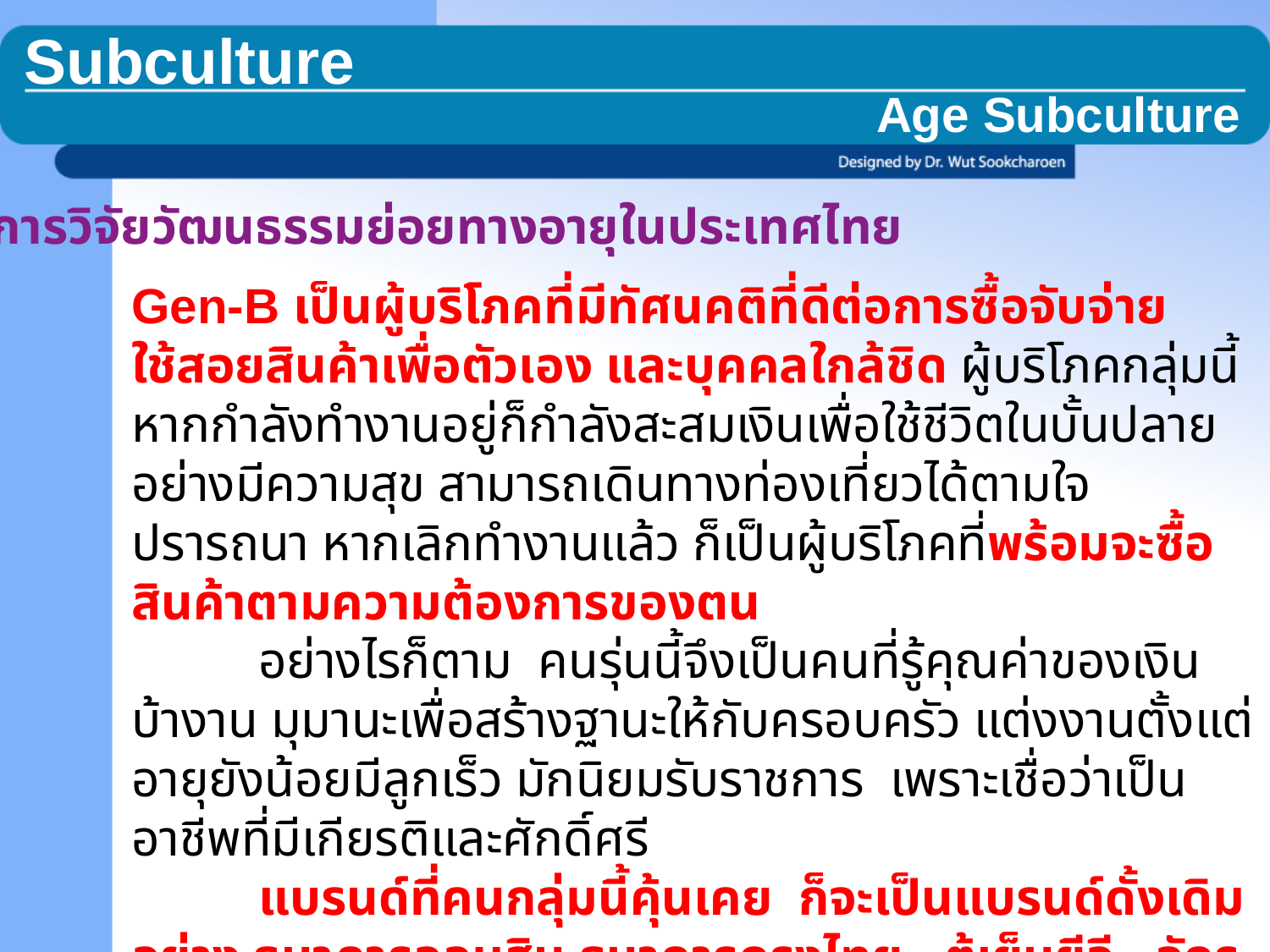

Subculture
Age Subculture
การวิจัยวัฒนธรรมย่อยทางอายุในประเทศไทย
Gen-B เป็นผู้บริโภคที่มีทัศนคติที่ดีต่อการซื้อจับจ่ายใช้สอยสินค้าเพื่อตัวเอง และบุคคลใกล้ชิด ผู้บริโภคกลุ่มนี้หากกำลังทำงานอยู่ก็กำลังสะสมเงินเพื่อใช้ชีวิตในบั้นปลายอย่างมีความสุข สามารถเดินทางท่องเที่ยวได้ตามใจปรารถนา หากเลิกทำงานแล้ว ก็เป็นผู้บริโภคที่พร้อมจะซื้อสินค้าตามความต้องการของตน
	อย่างไรก็ตาม  คนรุ่นนี้จึงเป็นคนที่รู้คุณค่าของเงิน บ้างาน มุมานะเพื่อสร้างฐานะให้กับครอบครัว แต่งงานตั้งแต่อายุยังน้อยมีลูกเร็ว มักนิยมรับราชการ  เพราะเชื่อว่าเป็นอาชีพที่มีเกียรติและศักดิ์ศรี
	แบรนด์ที่คนกลุ่มนี้คุ้นเคย  ก็จะเป็นแบรนด์ดั้งเดิมอย่าง ธนาคารออมสิน,ธนาคารกรุงไทย,  ตู้เย็นยีอี,  จักรซิงเกอร์, รถโฟล์กเต่า,  นมตราหมี,  เบียร์สิงห์ หรือผงซักฟอกแฟ๊บ เป็นต้น